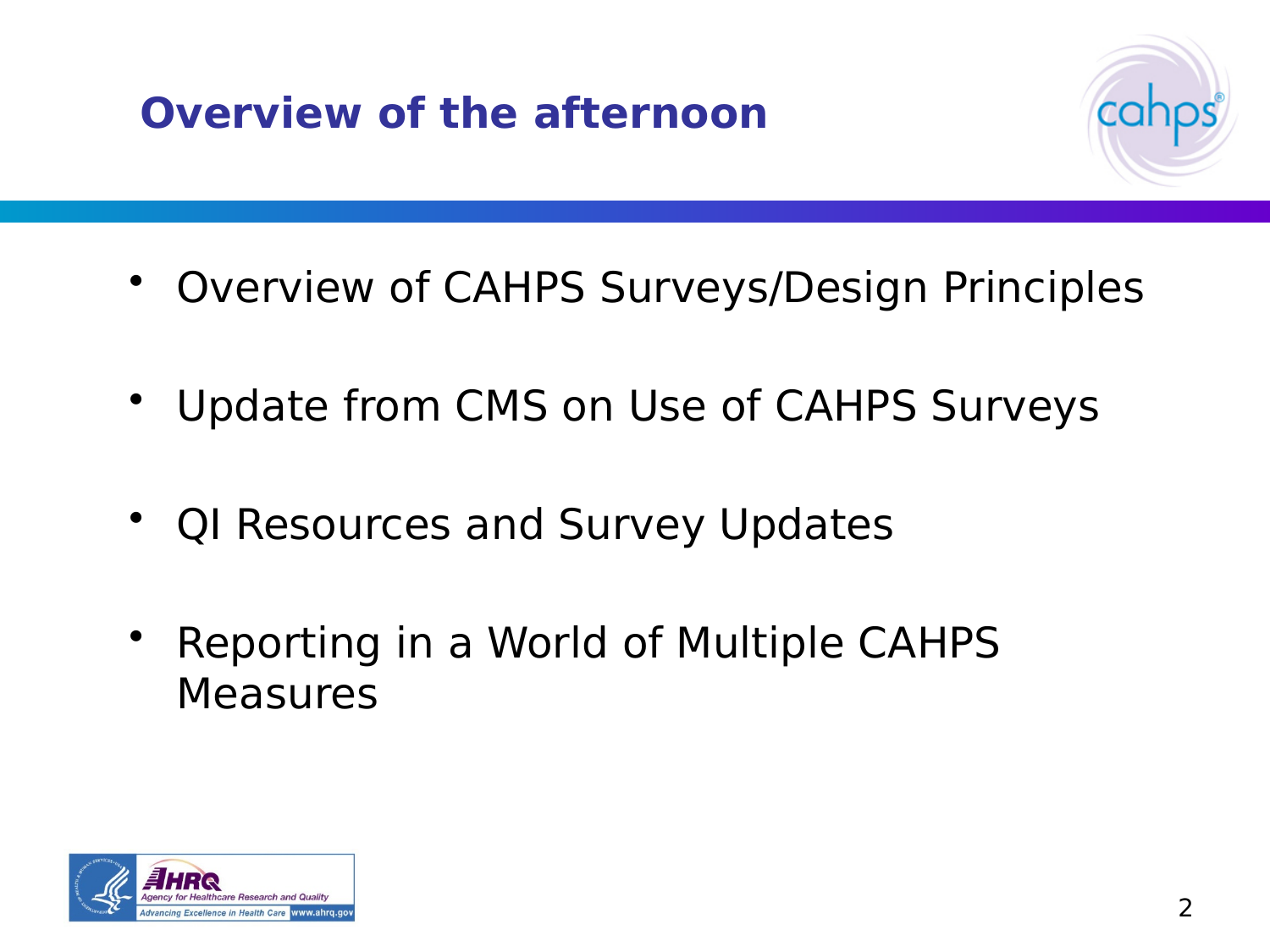

# Overview of the afternoon

Overview of CAHPS Surveys/Design Principles

Update from CMS on Use of CAHPS Surveys

QI Resources and Survey Updates

Reporting in a World of Multiple CAHPS Measures

2